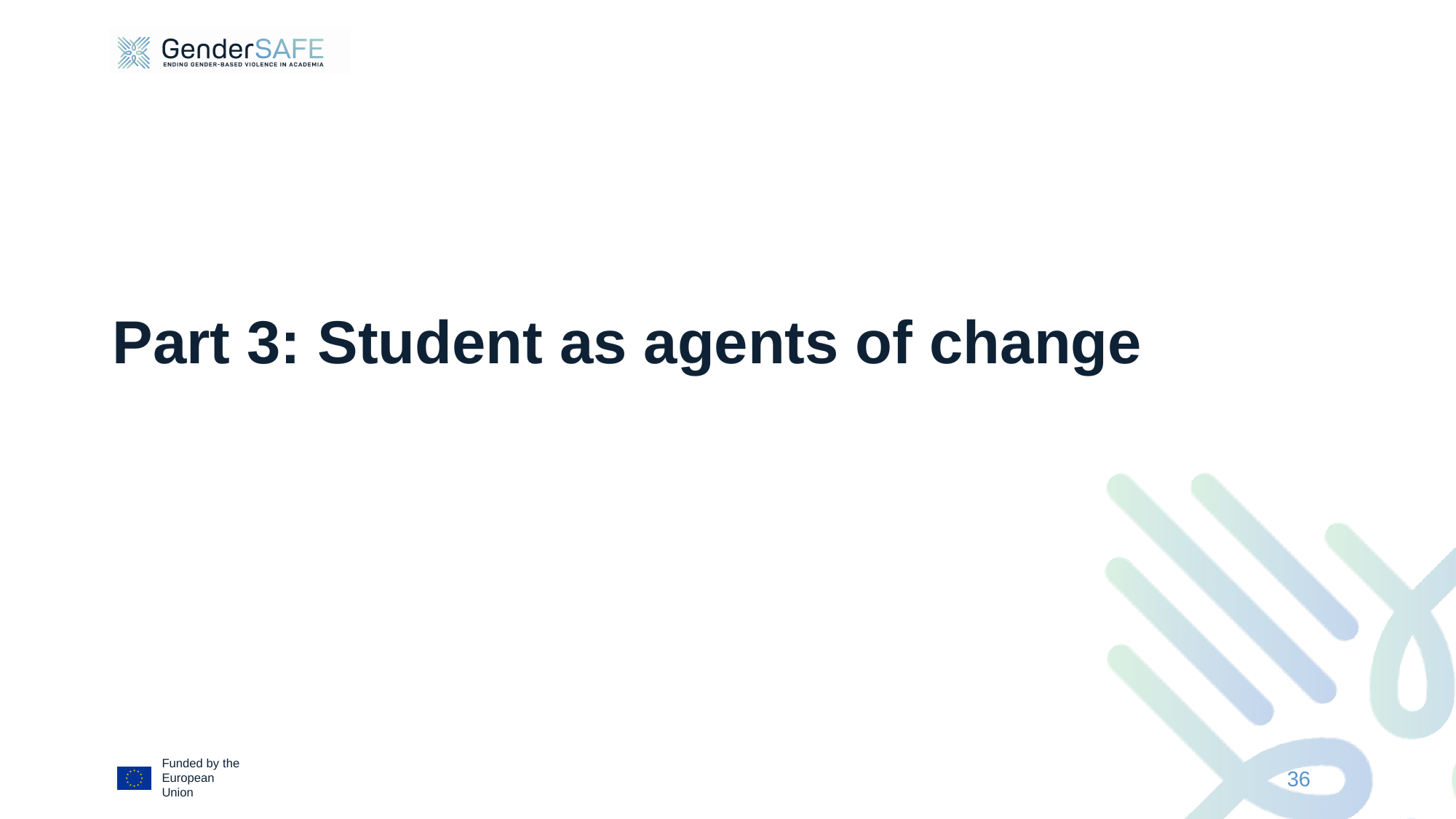

Part 3: Student as agents of change
36